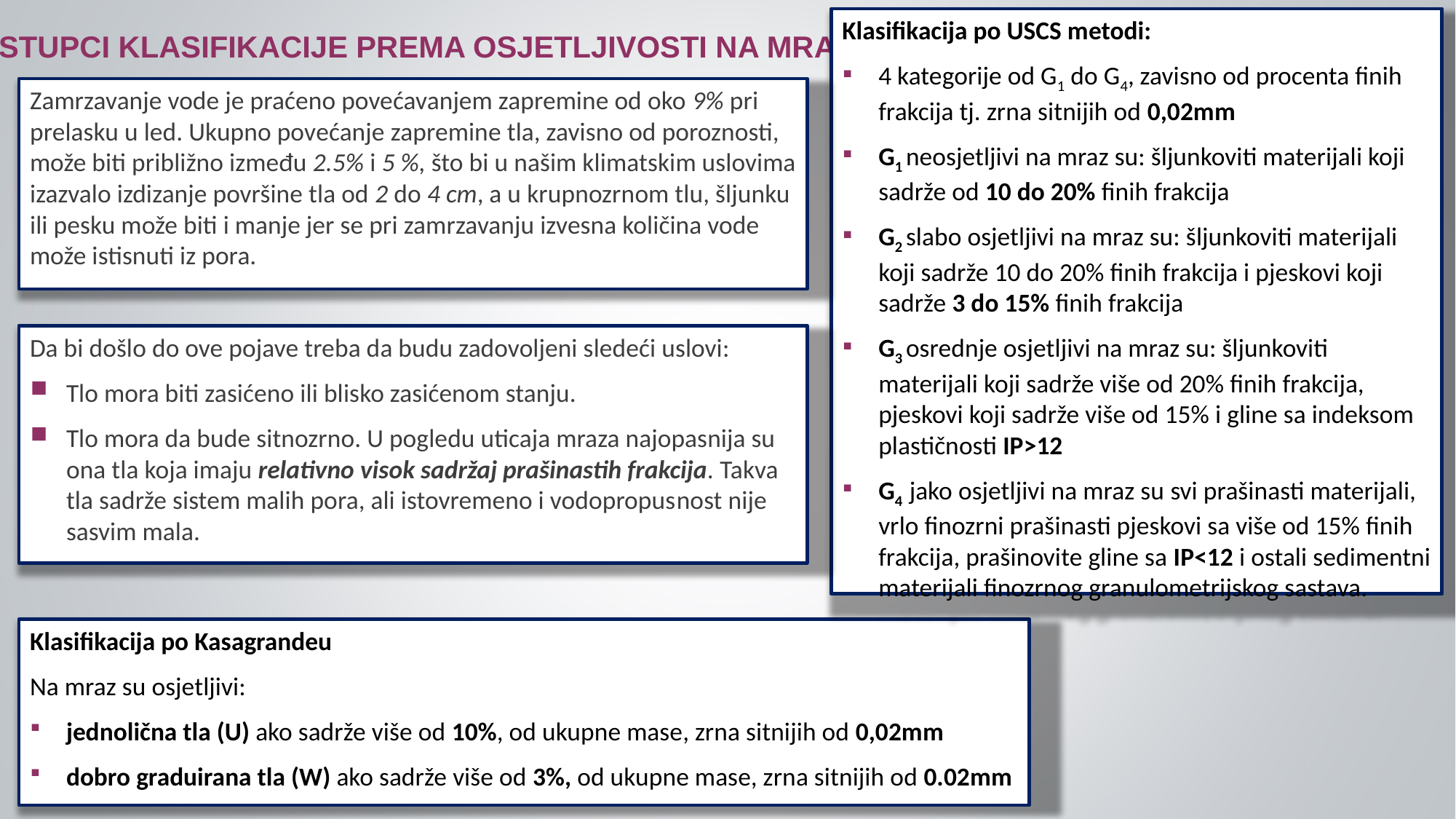

# postupci klasifikacije prema osjetljivosti na mraz
Klasifikacija po USCS metodi:
4 kategorije od G1 do G4, zavisno od procenta finih frakcija tj. zrna sitnijih od 0,02mm
G1 neosjetljivi na mraz su: šljunkoviti materijali koji sadrže od 10 do 20% finih frakcija
G2 slabo osjetljivi na mraz su: šljunkoviti materijali koji sadrže 10 do 20% finih frakcija i pjeskovi koji sadrže 3 do 15% finih frakcija
G3 osrednje osjetljivi na mraz su: šljunkoviti materijali koji sadrže više od 20% finih frakcija, pjeskovi koji sadrže više od 15% i gline sa indeksom plastičnosti IP>12
G4  jako osjetljivi na mraz su svi prašinasti materijali, vrlo finozrni prašinasti pjeskovi sa više od 15% finih frakcija, prašinovite gline sa IP<12 i ostali sedimentni materijali finozrnog granulometrijskog sastava.

Zamrzavanje vode je praćeno povećavanjem zapremine od oko 9% pri prelasku u led. Ukupno povećanje zapremine tla, zavisno od poroznosti, može biti približno između 2.5% i 5 %, što bi u našim klimatskim uslovima izazvalo izdizanje površine tla od 2 do 4 cm, a u krupnozrnom tlu, šljunku ili pesku može biti i manje jer se pri zamrzavanju izvesna količina vode može istisnuti iz pora.
Da bi došlo do ove pojave treba da budu zadovoljeni sledeći uslovi:
Tlo mora biti zasićeno ili blisko zasićenom stanju.
Tlo mora da bude sitnozrno. U pogledu uticaja mraza najopasnija su ona tla koja imaju relativno visok sadržaj prašinastih frakcija. Takva tla sadrže sistem malih pora, ali istovremeno i vodopropus­nost nije sasvim mala.
Klasifikacija po Kasagrandeu
Na mraz su osjetljivi:
jednolična tla (U) ako sadrže više od 10%, od ukupne mase, zrna sitnijih od 0,02mm
dobro graduirana tla (W) ako sadrže više od 3%, od ukupne mase, zrna sitnijih od 0.02mm